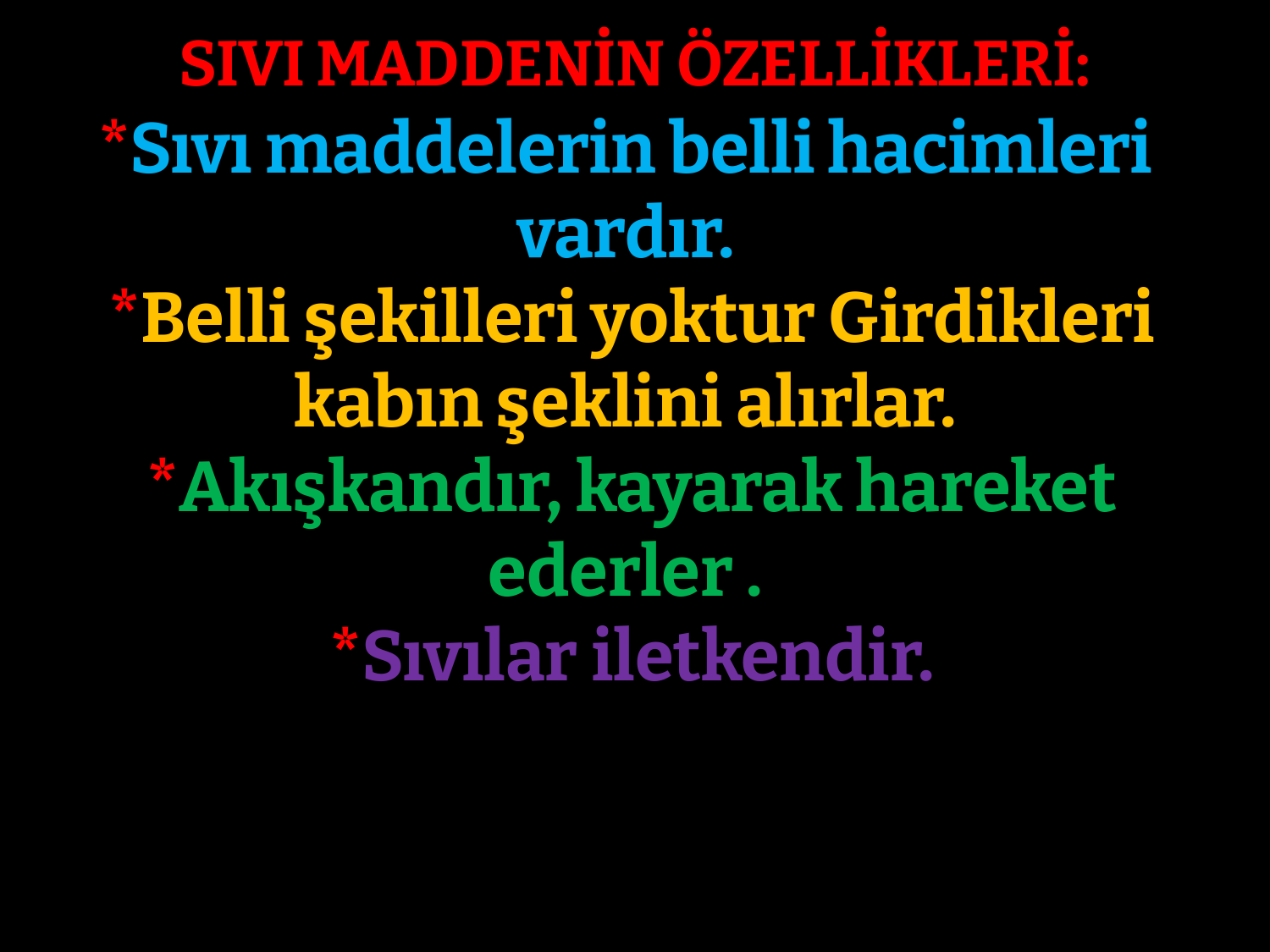

SIVI MADDENİN ÖZELLİKLERİ:
*Sıvı maddelerin belli hacimleri vardır.
 *Belli şekilleri yoktur Girdikleri kabın şeklini alırlar.
 *Akışkandır, kayarak hareket ederler .
 *Sıvılar iletkendir.
#